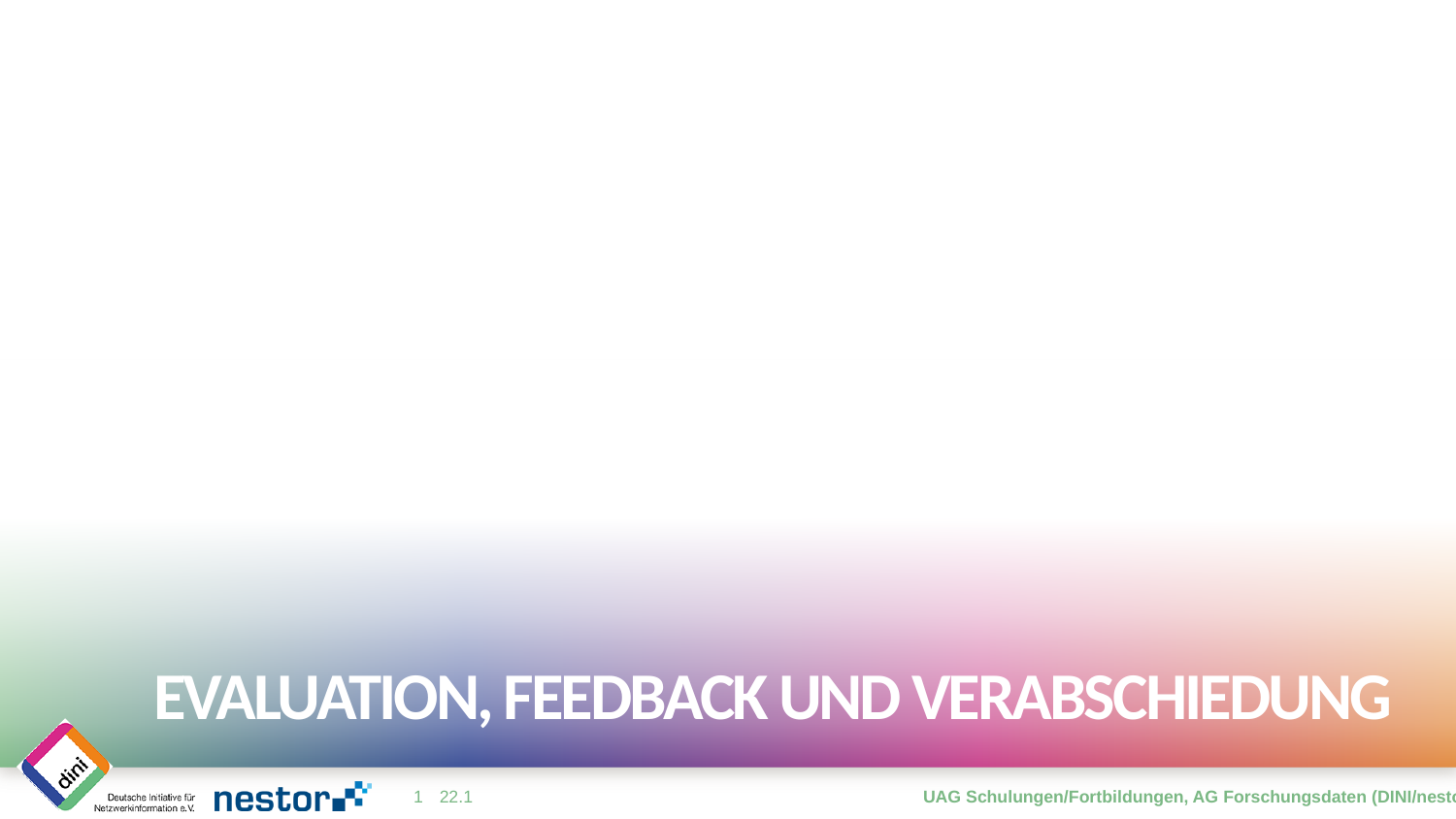

# Evaluation, Feedback und Verabschiedung
1
22.1